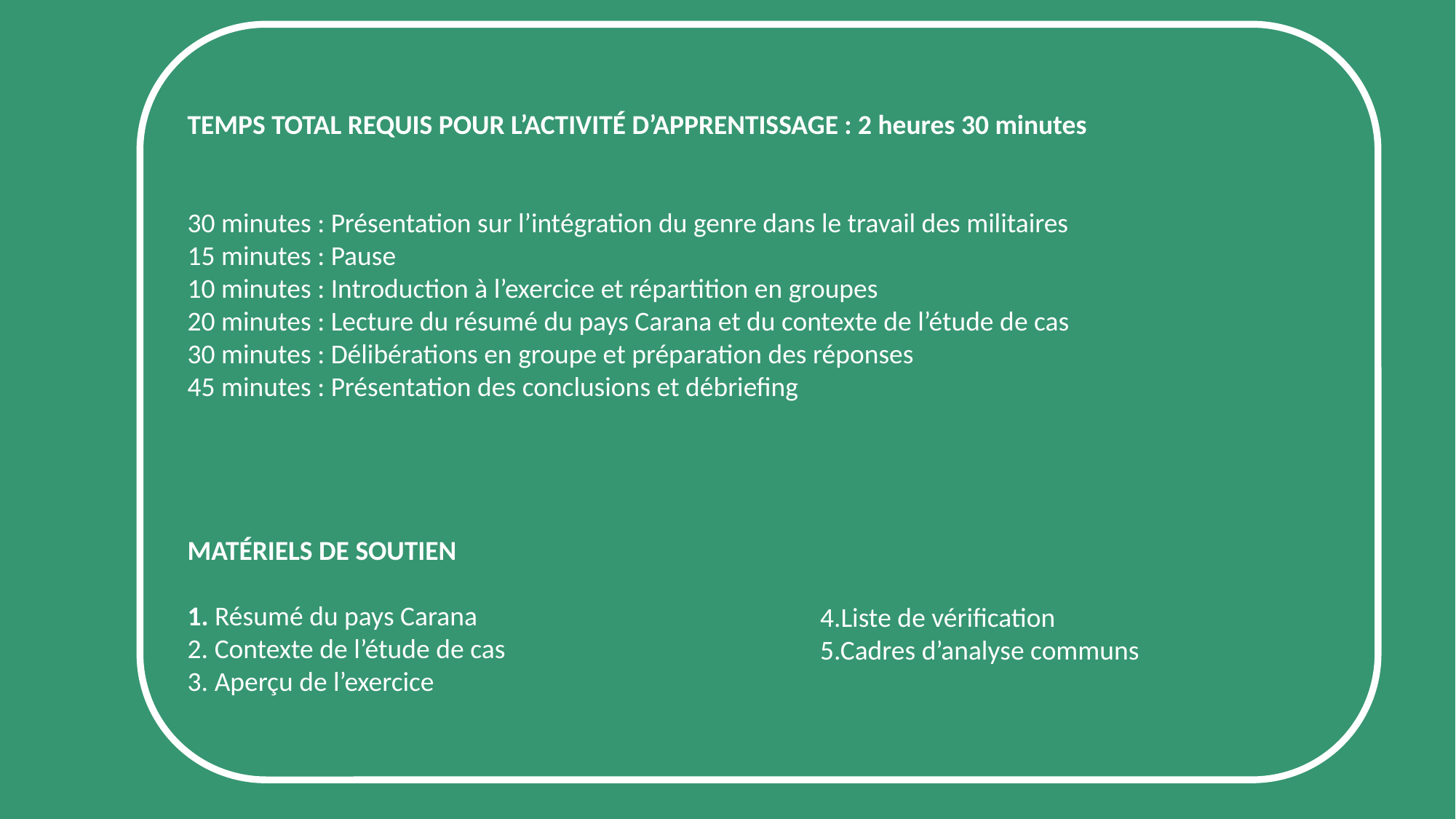

TEMPS TOTAL REQUIS POUR L’ACTIVITÉ D’APPRENTISSAGE : 2 heures 30 minutes

30 minutes : Présentation sur l’intégration du genre dans le travail des militaires
15 minutes : Pause
10 minutes : Introduction à l’exercice et répartition en groupes
20 minutes : Lecture du résumé du pays Carana et du contexte de l’étude de cas
30 minutes : Délibérations en groupe et préparation des réponses
45 minutes : Présentation des conclusions et débriefing

MATÉRIELS DE SOUTIEN

1. Résumé du pays Carana
2. Contexte de l’étude de cas
3. Aperçu de l’exercice
4.Liste de vérification
5.Cadres d’analyse communs